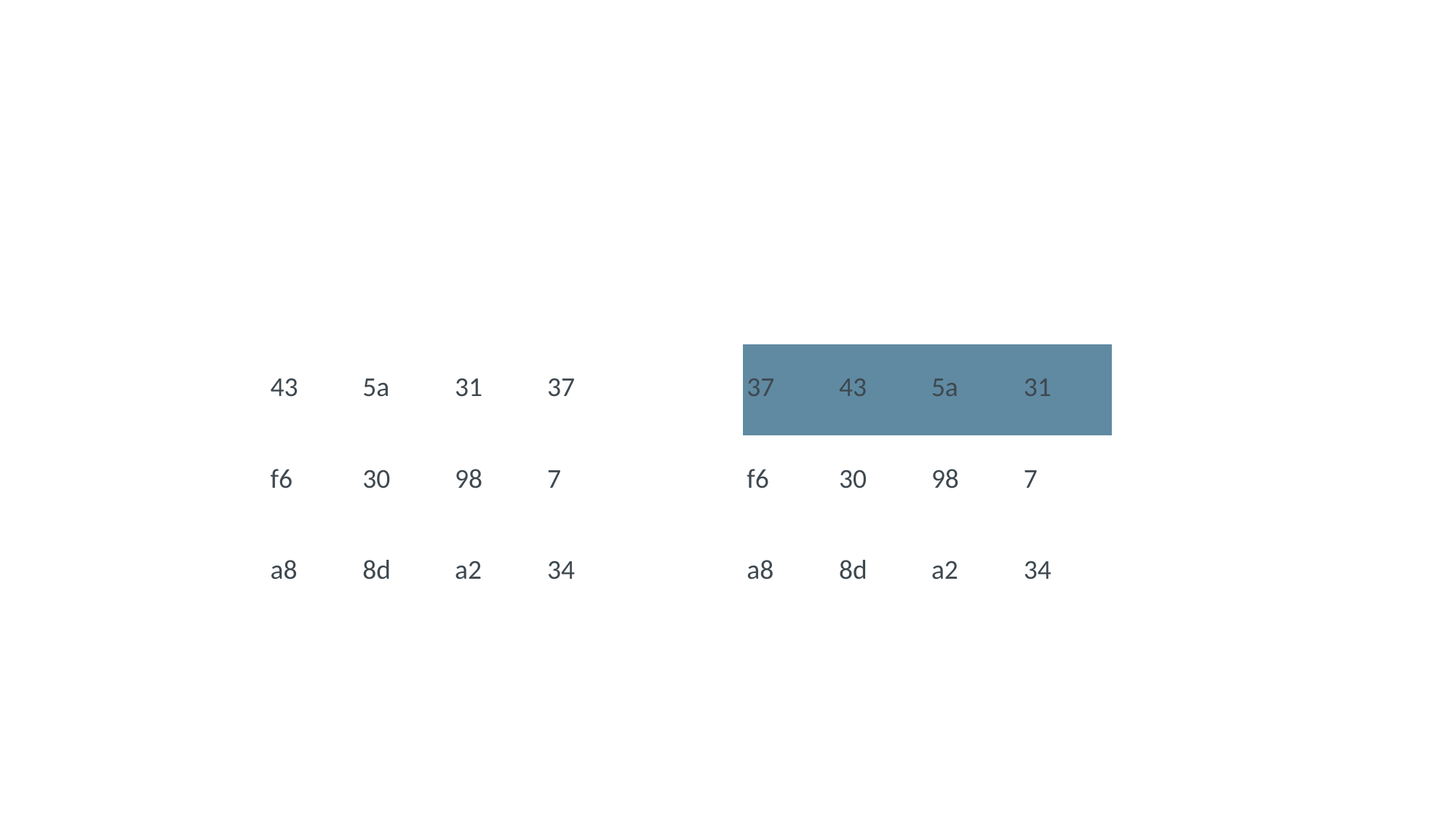

| 32 | 88 | 31 | e0 |
| --- | --- | --- | --- |
| 43 | 5a | 31 | 37 |
| f6 | 30 | 98 | 7 |
| a8 | 8d | a2 | 34 |
| 32 | 88 | 31 | e0 |
| --- | --- | --- | --- |
| 37 | 43 | 5a | 31 |
| f6 | 30 | 98 | 7 |
| a8 | 8d | a2 | 34 |